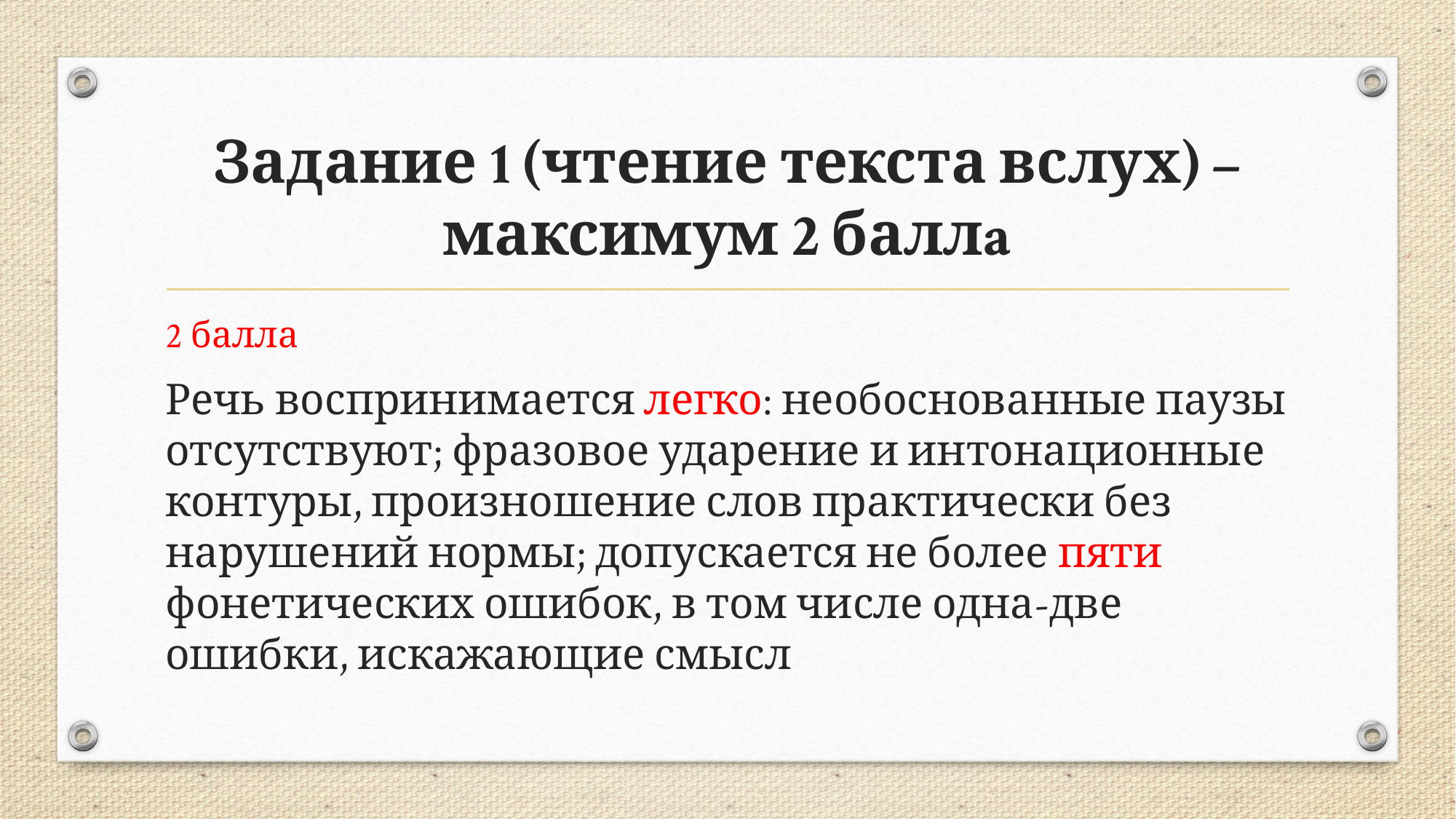

# Задание 1 (чтение текста вслух) – максимум 2 баллa
2 балла
Речь воспринимается легко: необоснованные паузы отсутствуют; фразовое ударение и интонационные контуры, произношение слов практически без нарушений нормы; допускается не более пяти фонетических ошибок, в том числе одна-две ошибки, искажающие смысл